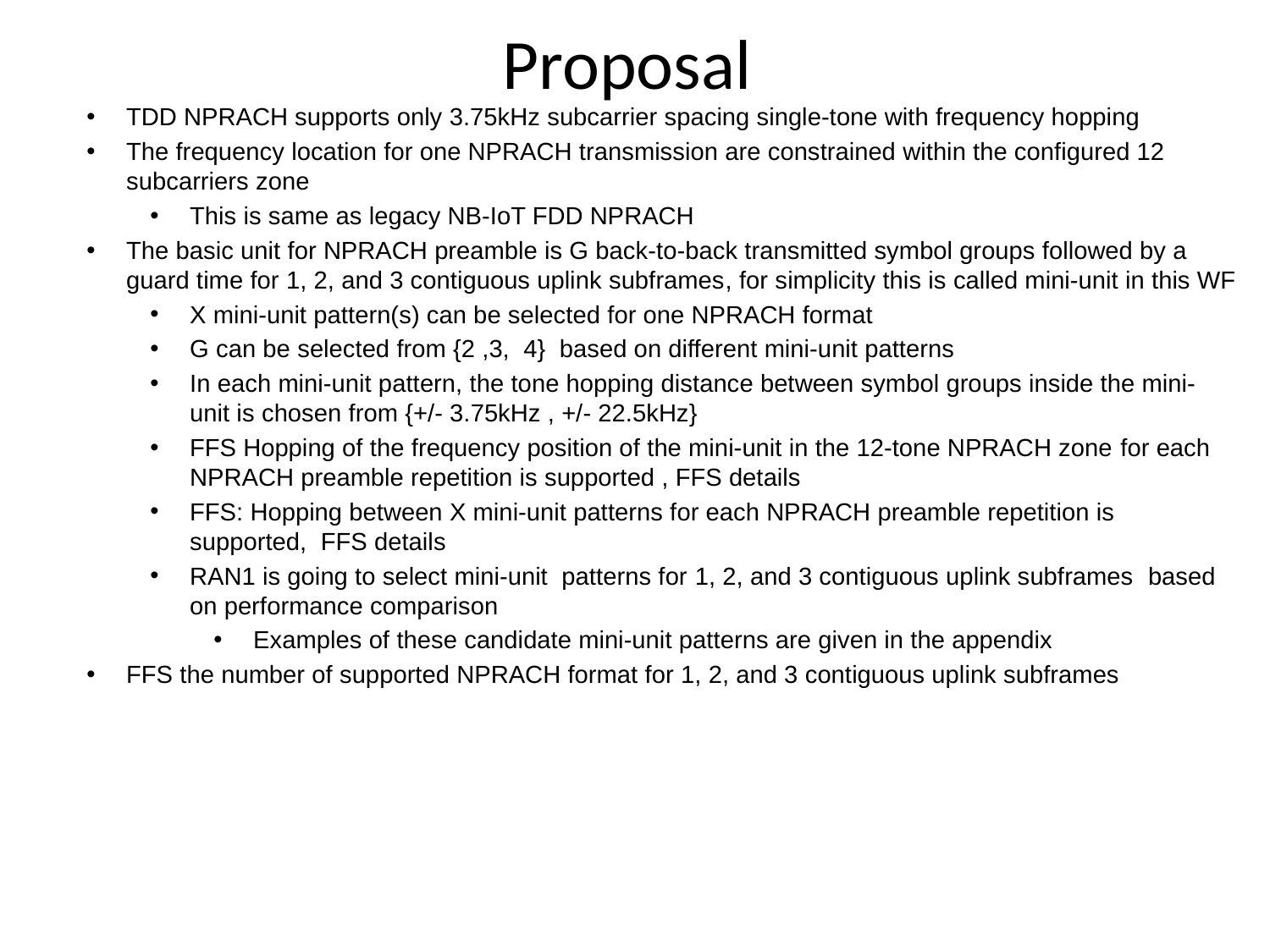

Proposal
TDD NPRACH supports only 3.75kHz subcarrier spacing single-tone with frequency hopping
The frequency location for one NPRACH transmission are constrained within the configured 12 subcarriers zone
This is same as legacy NB-IoT FDD NPRACH
The basic unit for NPRACH preamble is G back-to-back transmitted symbol groups followed by a guard time for 1, 2, and 3 contiguous uplink subframes, for simplicity this is called mini-unit in this WF
X mini-unit pattern(s) can be selected for one NPRACH format
G can be selected from {2 ,3,  4}  based on different mini-unit patterns
In each mini-unit pattern, the tone hopping distance between symbol groups inside the mini-unit is chosen from {+/- 3.75kHz , +/- 22.5kHz}
FFS Hopping of the frequency position of the mini-unit in the 12-tone NPRACH zone for each NPRACH preamble repetition is supported , FFS details
FFS: Hopping between X mini-unit patterns for each NPRACH preamble repetition is supported,  FFS details
RAN1 is going to select mini-unit  patterns for 1, 2, and 3 contiguous uplink subframes  based on performance comparison
Examples of these candidate mini-unit patterns are given in the appendix
FFS the number of supported NPRACH format for 1, 2, and 3 contiguous uplink subframes